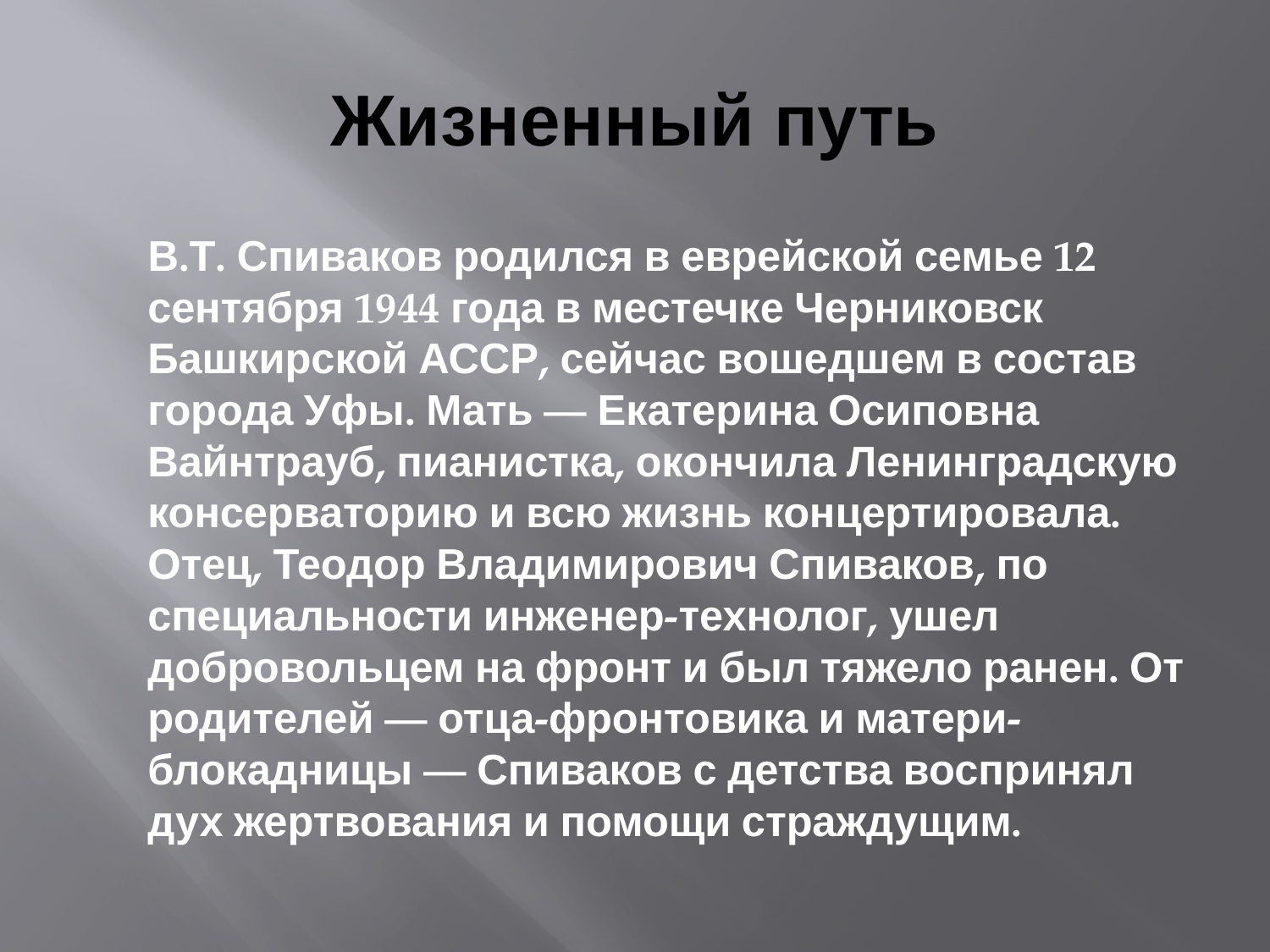

# Жизненный путь
     В.Т. Спиваков родился в еврейской семье 12 сентября 1944 года в местечке Черниковск Башкирской АССР, сейчас вошедшем в состав города Уфы. Мать — Екатерина Осиповна Вайнтрауб, пианистка, окончила Ленинградскую консерваторию и всю жизнь концертировала. Отец, Теодор Владимирович Спиваков, по специальности инженер-технолог, ушел добровольцем на фронт и был тяжело ранен. От родителей — отца-фронтовика и матери-блокадницы — Спиваков с детства воспринял дух жертвования и помощи страждущим.